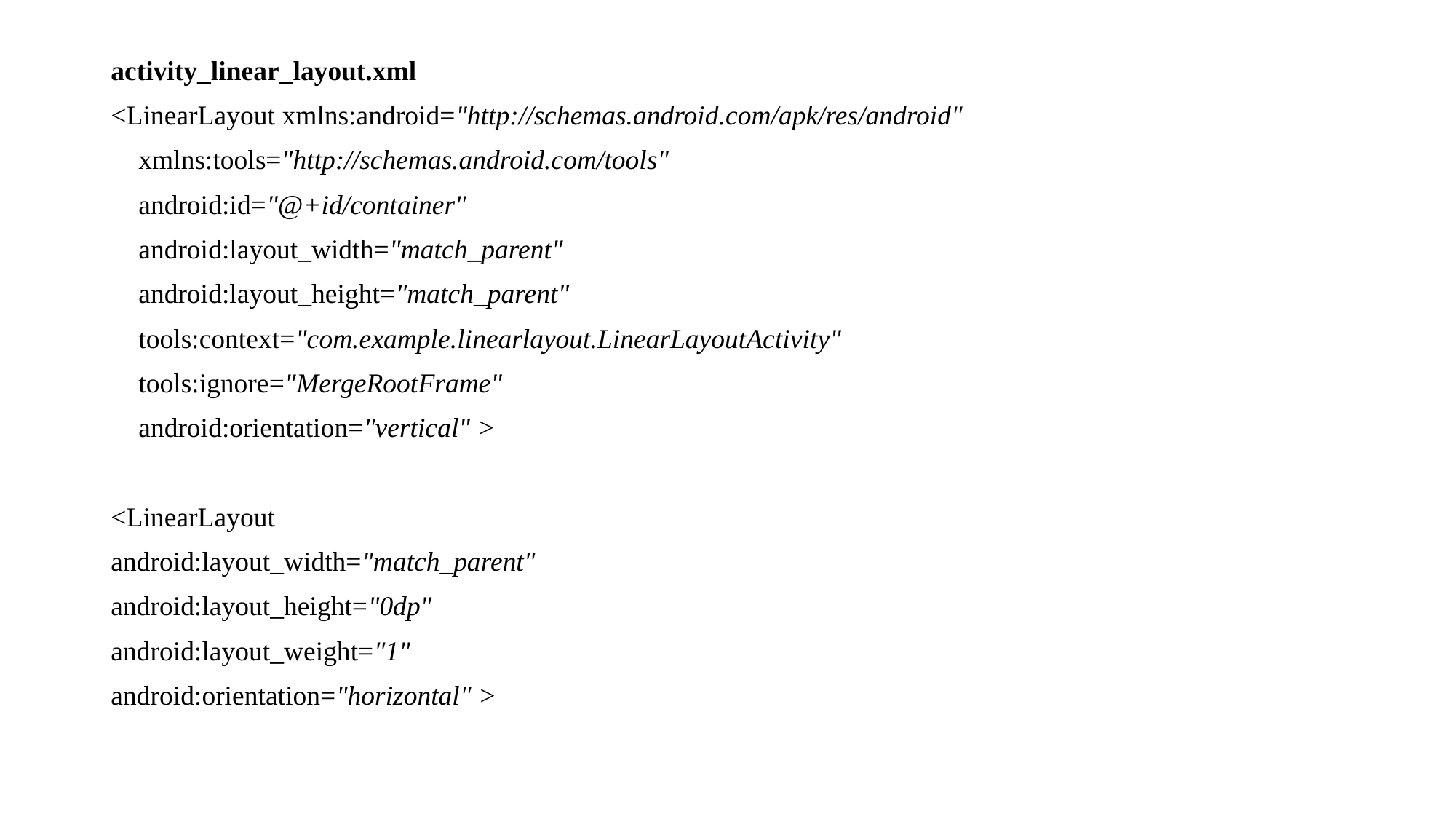

activity_linear_layout.xml
<LinearLayout xmlns:android="http://schemas.android.com/apk/res/android"
    xmlns:tools="http://schemas.android.com/tools"
    android:id="@+id/container"
    android:layout_width="match_parent"
    android:layout_height="match_parent"
    tools:context="com.example.linearlayout.LinearLayoutActivity"
    tools:ignore="MergeRootFrame"
    android:orientation="vertical" >

<LinearLayout
android:layout_width="match_parent"
android:layout_height="0dp"
android:layout_weight="1"
android:orientation="horizontal" >